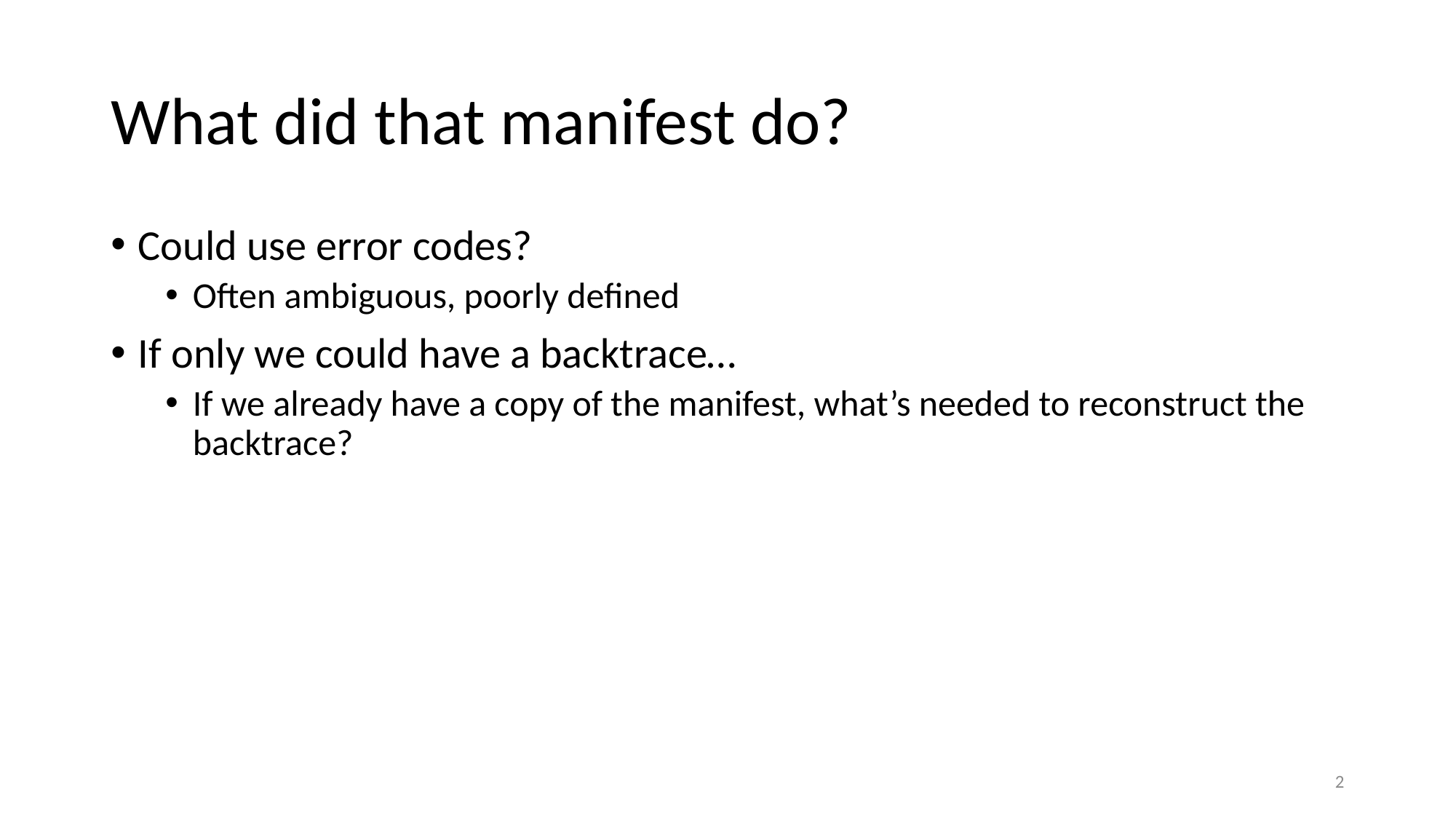

# What did that manifest do?
Could use error codes?
Often ambiguous, poorly defined
If only we could have a backtrace…
If we already have a copy of the manifest, what’s needed to reconstruct the backtrace?
2